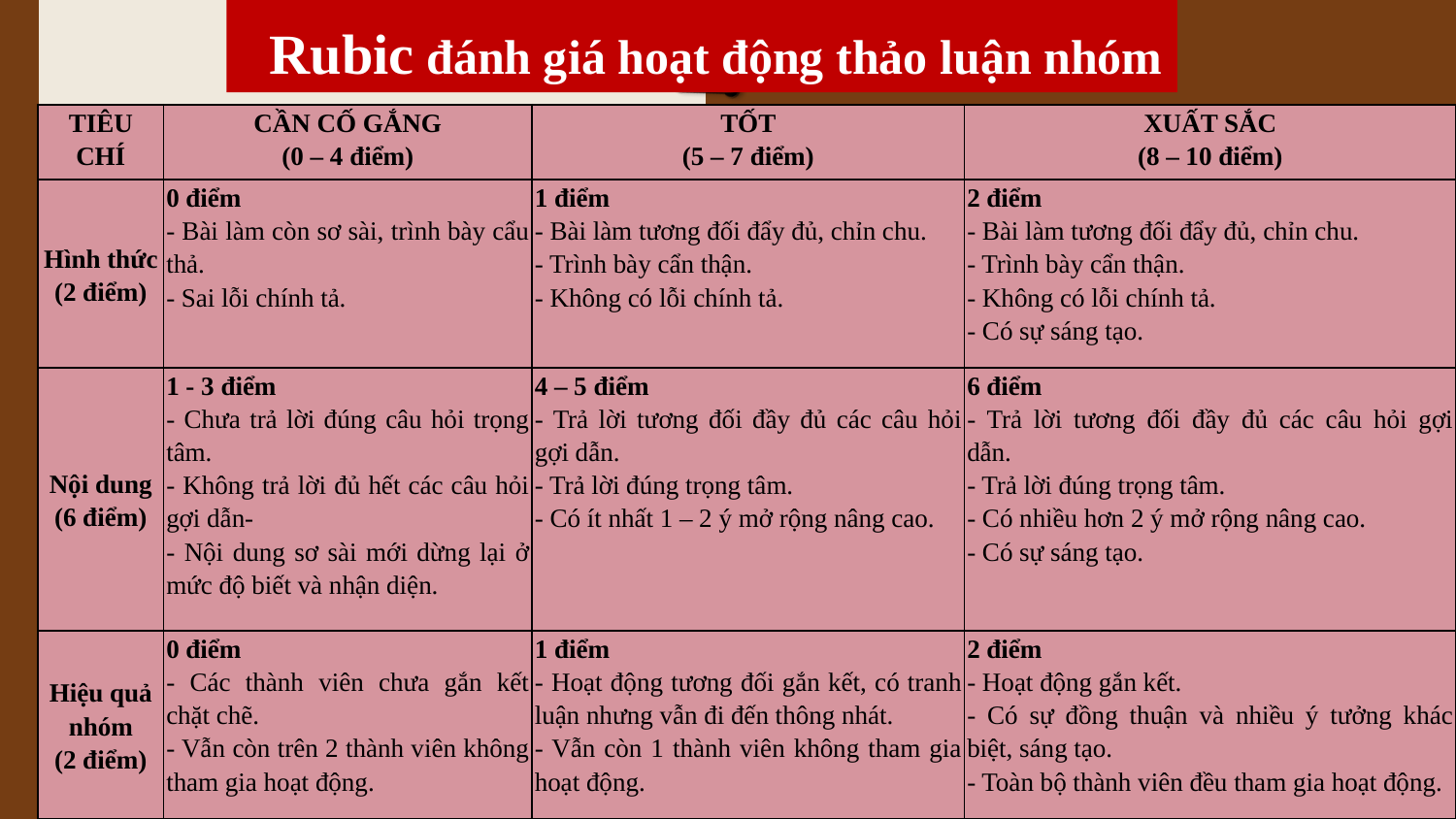

Rubic đánh giá hoạt động thảo luận nhóm
| TIÊU CHÍ | CẦN CỐ GẮNG (0 – 4 điểm) | TỐT (5 – 7 điểm) | XUẤT SẮC (8 – 10 điểm) |
| --- | --- | --- | --- |
| Hình thức (2 điểm) | 0 điểm - Bài làm còn sơ sài, trình bày cẩu thả. - Sai lỗi chính tả. | 1 điểm - Bài làm tương đối đẩy đủ, chỉn chu. - Trình bày cẩn thận. - Không có lỗi chính tả. | 2 điểm - Bài làm tương đối đẩy đủ, chỉn chu. - Trình bày cẩn thận. - Không có lỗi chính tả. - Có sự sáng tạo. |
| Nội dung (6 điểm) | 1 - 3 điểm - Chưa trả lời đúng câu hỏi trọng tâm. - Không trả lời đủ hết các câu hỏi gợi dẫn- - Nội dung sơ sài mới dừng lại ở mức độ biết và nhận diện. | 4 – 5 điểm - Trả lời tương đối đầy đủ các câu hỏi gợi dẫn. - Trả lời đúng trọng tâm. - Có ít nhất 1 – 2 ý mở rộng nâng cao. | 6 điểm - Trả lời tương đối đầy đủ các câu hỏi gợi dẫn. - Trả lời đúng trọng tâm. - Có nhiều hơn 2 ý mở rộng nâng cao. - Có sự sáng tạo. |
| Hiệu quả nhóm (2 điểm) | 0 điểm - Các thành viên chưa gắn kết chặt chẽ. - Vẫn còn trên 2 thành viên không tham gia hoạt động. | 1 điểm - Hoạt động tương đối gắn kết, có tranh luận nhưng vẫn đi đến thông nhát. - Vẫn còn 1 thành viên không tham gia hoạt động. | 2 điểm - Hoạt động gắn kết. - Có sự đồng thuận và nhiều ý tưởng khác biệt, sáng tạo. - Toàn bộ thành viên đều tham gia hoạt động. |